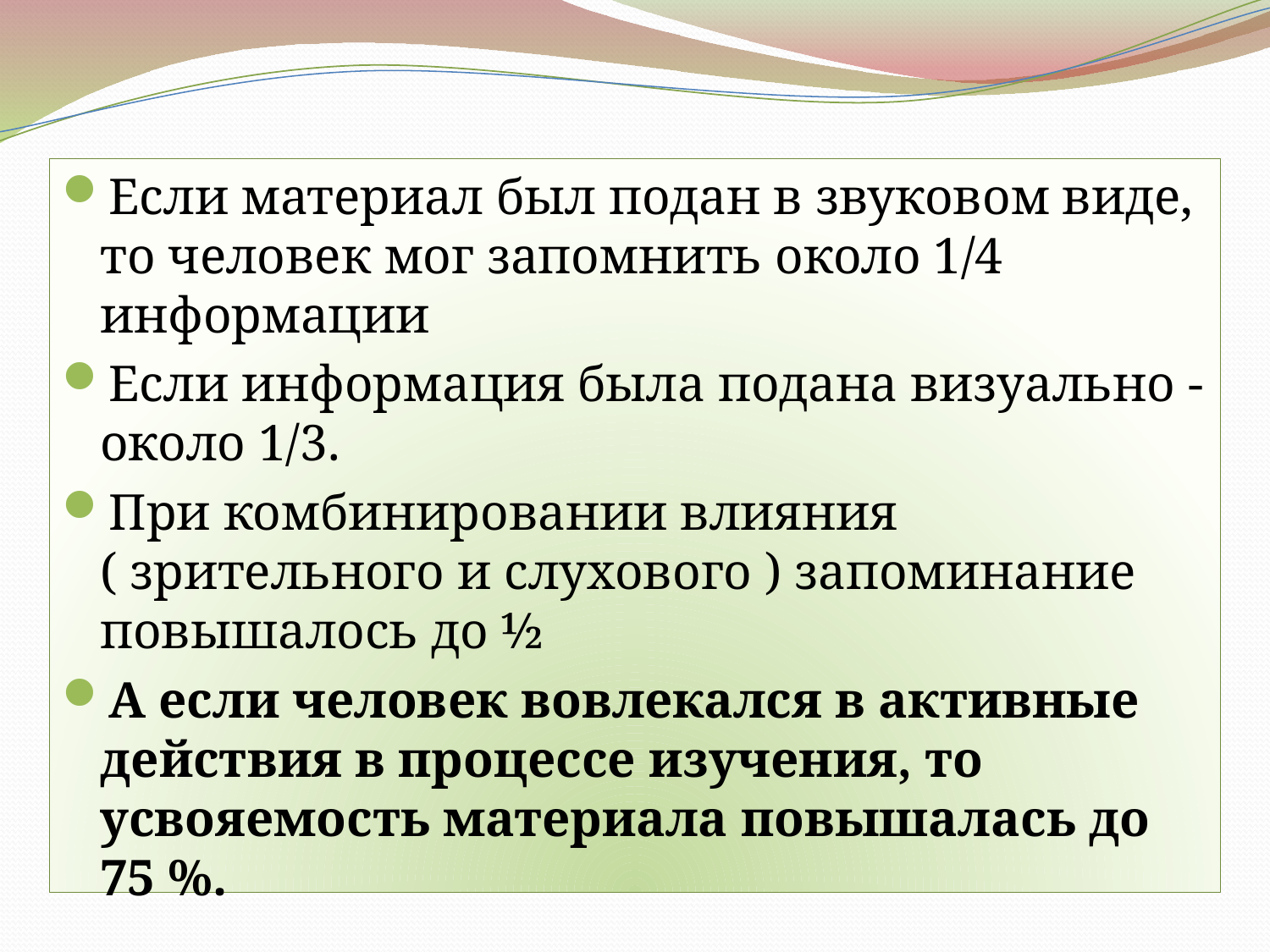

Если материал был подан в звуковом виде, то человек мог запомнить около 1/4 информации
Если информация была подана визуально - около 1/3.
При комбинировании влияния ( зрительного и слухового ) запоминание повышалось до ½
А если человек вовлекался в активные действия в процессе изучения, то усвояемость материала повышалась до 75 %.